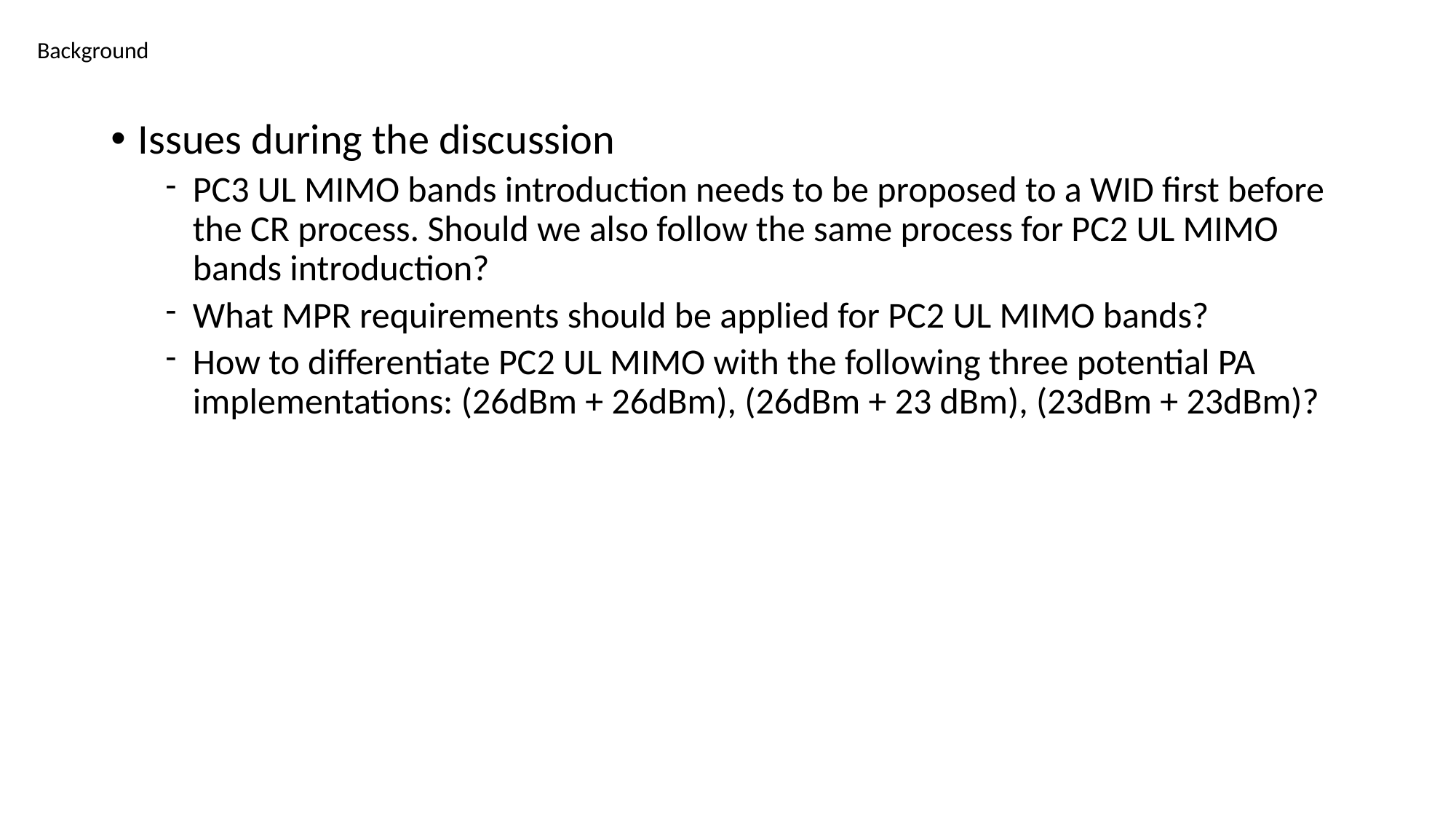

# Background
Issues during the discussion
PC3 UL MIMO bands introduction needs to be proposed to a WID first before the CR process. Should we also follow the same process for PC2 UL MIMO bands introduction?
What MPR requirements should be applied for PC2 UL MIMO bands?
How to differentiate PC2 UL MIMO with the following three potential PA implementations: (26dBm + 26dBm), (26dBm + 23 dBm), (23dBm + 23dBm)?